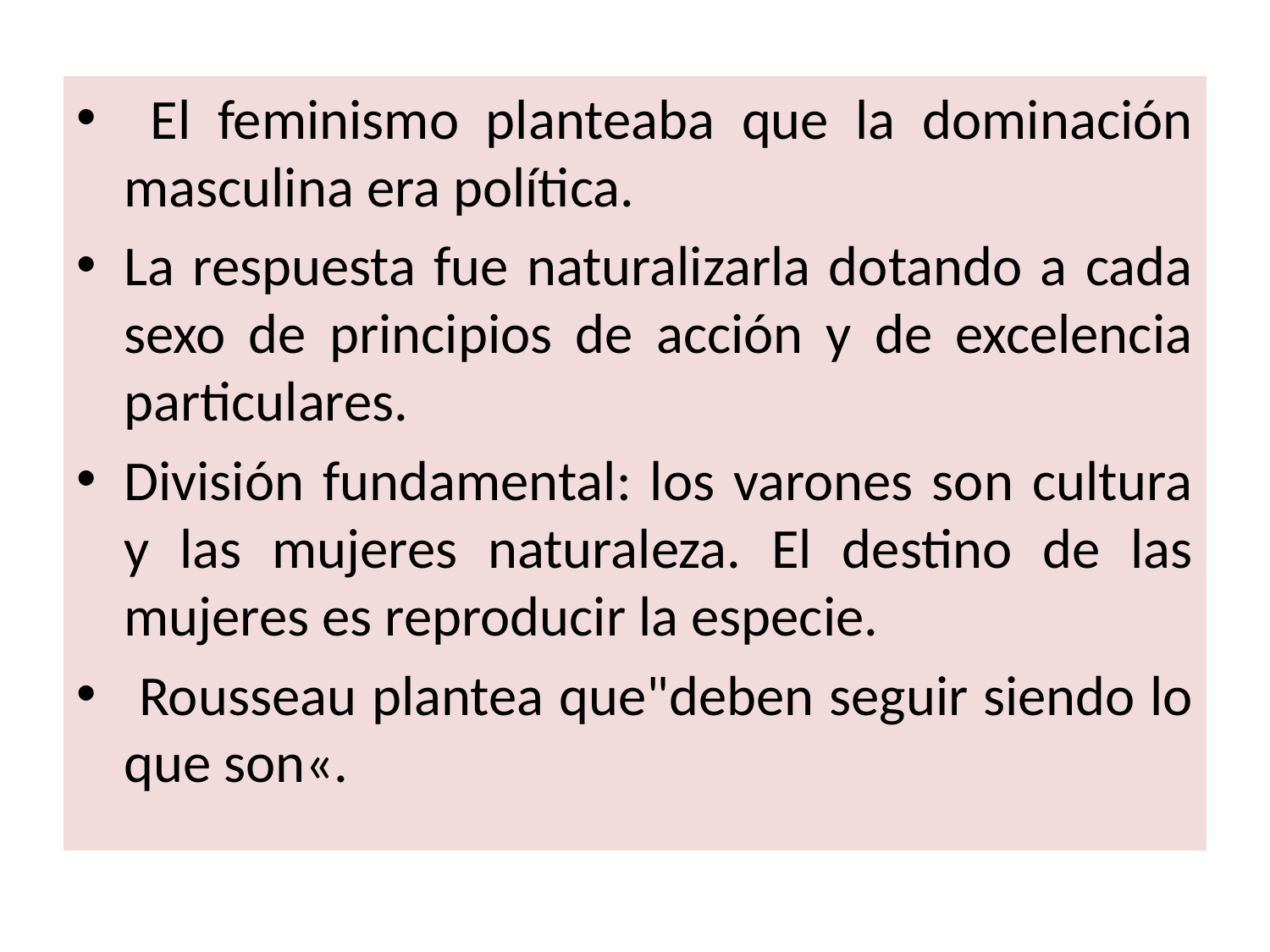

El feminismo planteaba que la dominación masculina era política.
La respuesta fue naturalizarla dotando a cada sexo de principios de acción y de excelencia particulares.
División fundamental: los varones son cultura y las mujeres naturaleza. El destino de las mujeres es reproducir la especie.
 Rousseau plantea que"deben seguir siendo lo que son«.